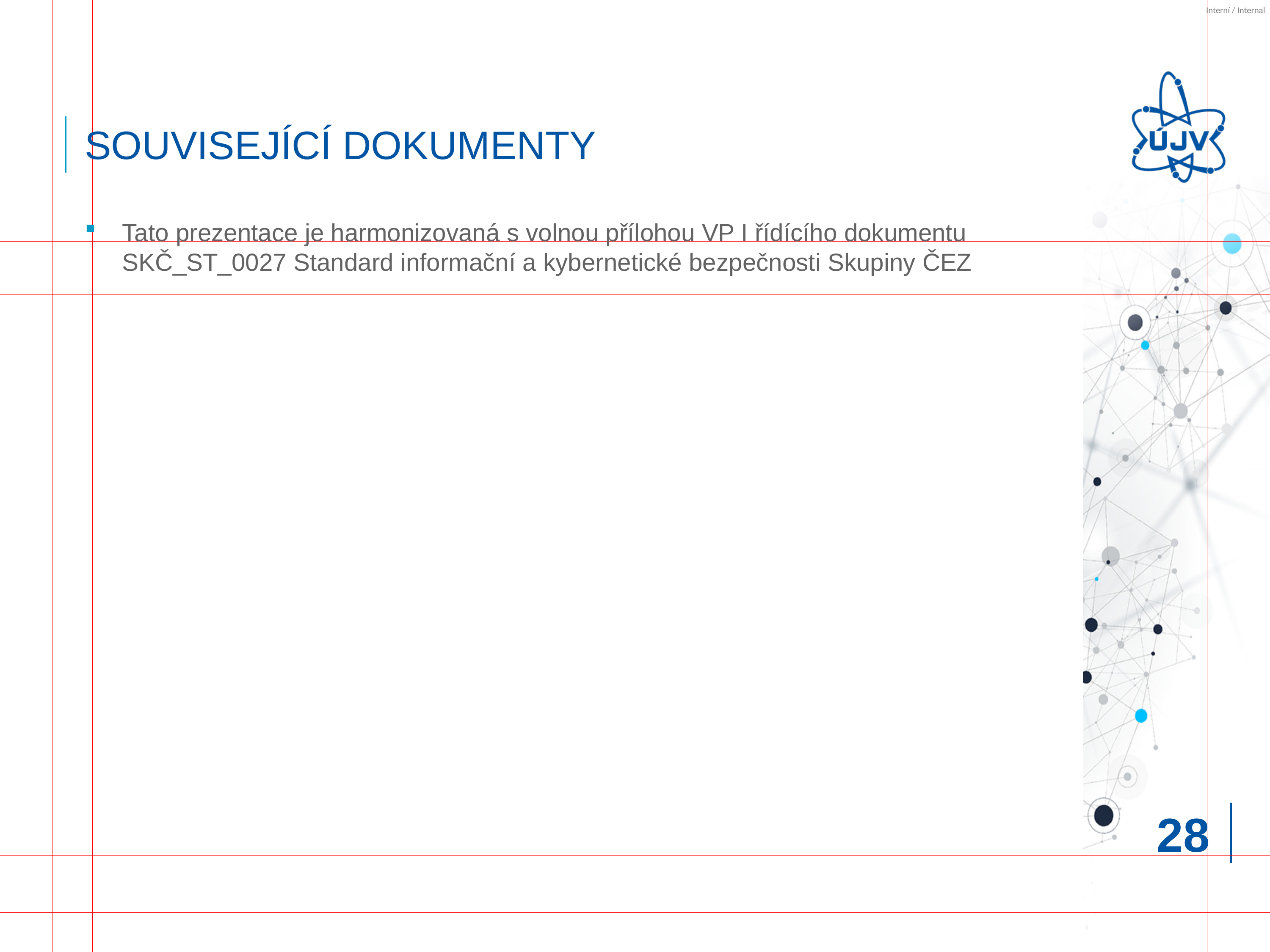

# Související dokumenty
Tato prezentace je harmonizovaná s volnou přílohou VP I řídícího dokumentu SKČ_ST_0027 Standard informační a kybernetické bezpečnosti Skupiny ČEZ

28